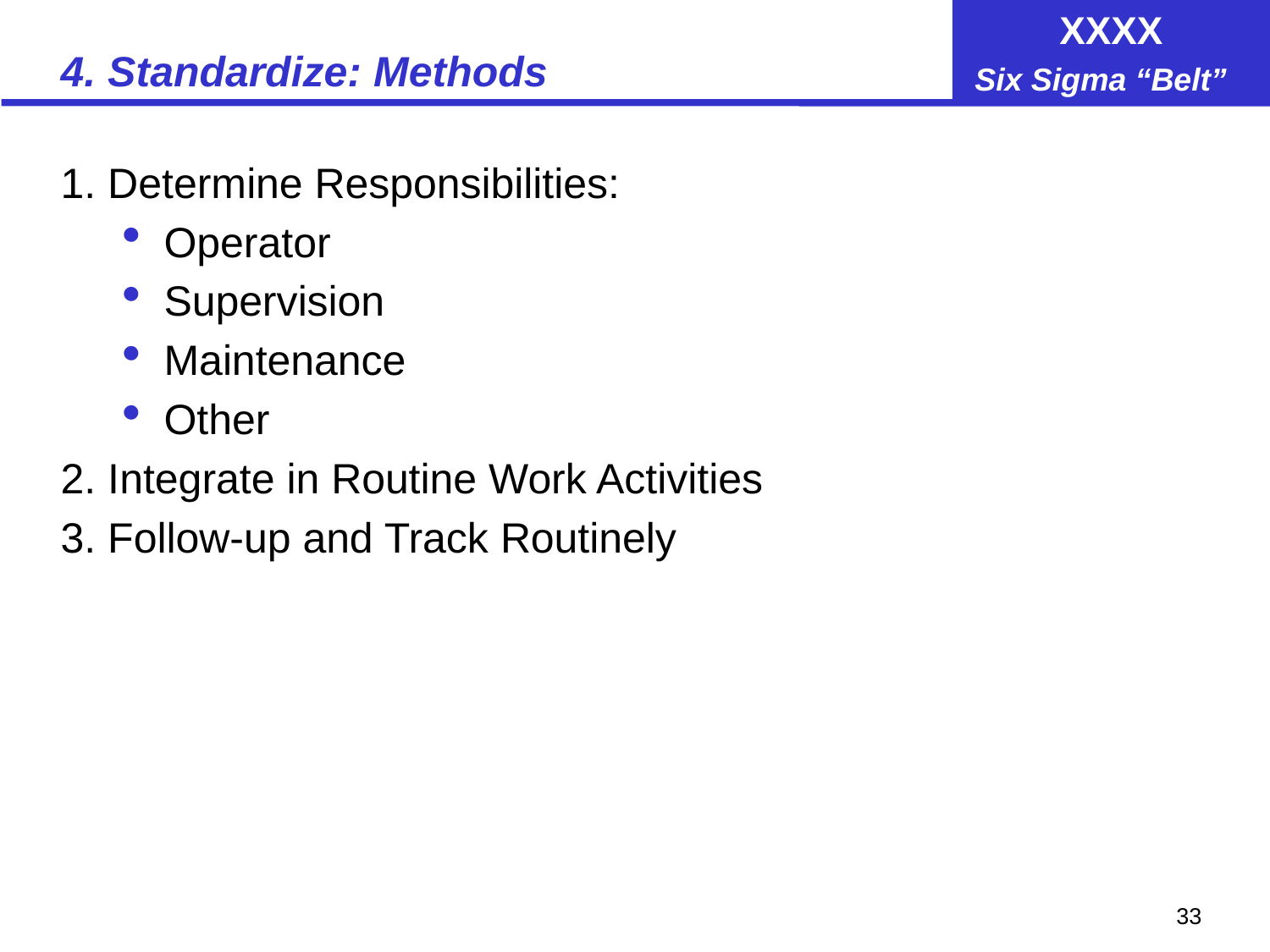

# 4. Standardize: Methods
1. Determine Responsibilities:
Operator
Supervision
Maintenance
Other
2. Integrate in Routine Work Activities
3. Follow-up and Track Routinely